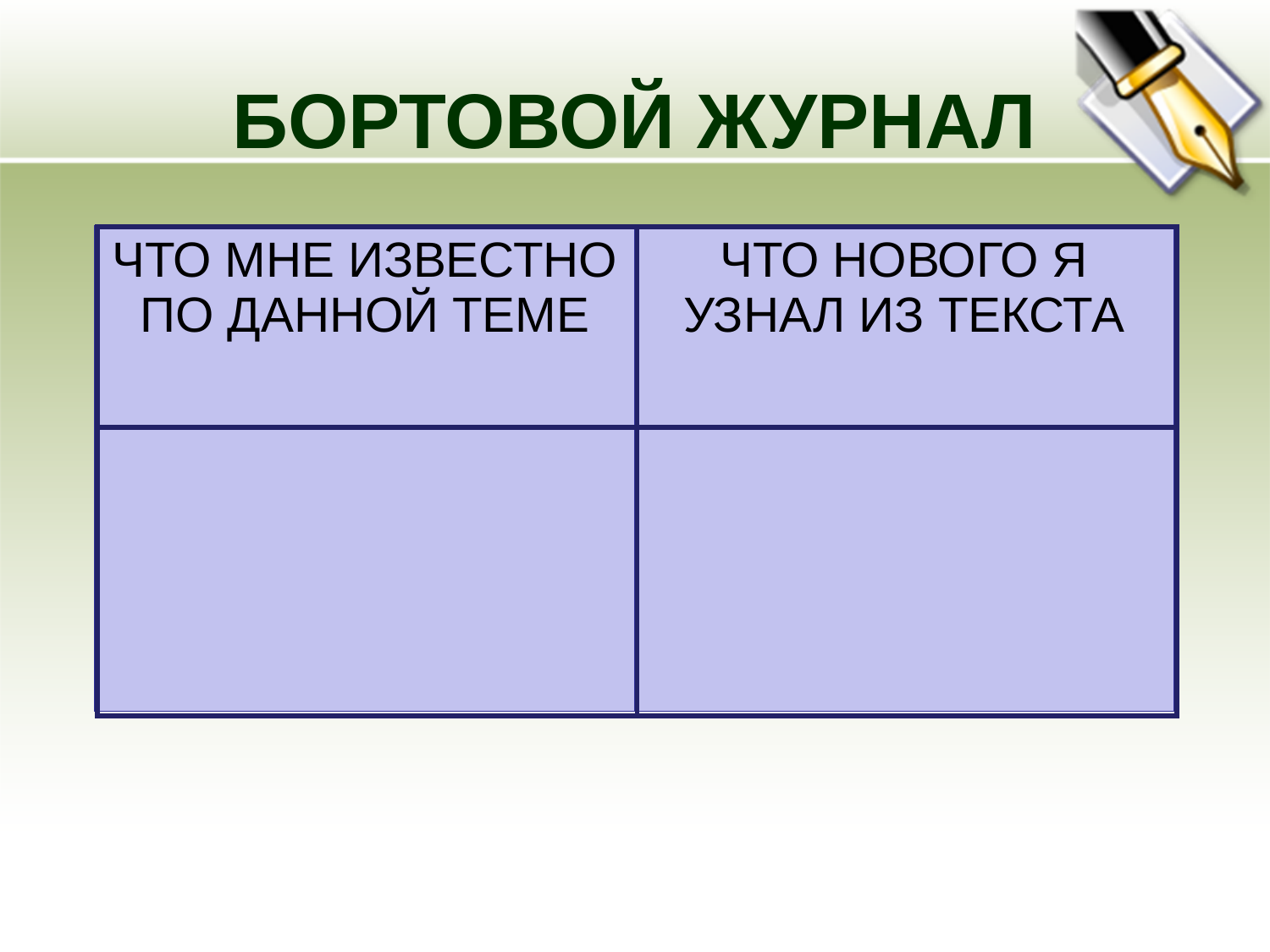

# БОРТОВОЙ ЖУРНАЛ
| ЧТО МНЕ ИЗВЕСТНО ПО ДАННОЙ ТЕМЕ | ЧТО НОВОГО Я УЗНАЛ ИЗ ТЕКСТА |
| --- | --- |
|  |  |
|  |  |
| --- | --- |
|  |  |